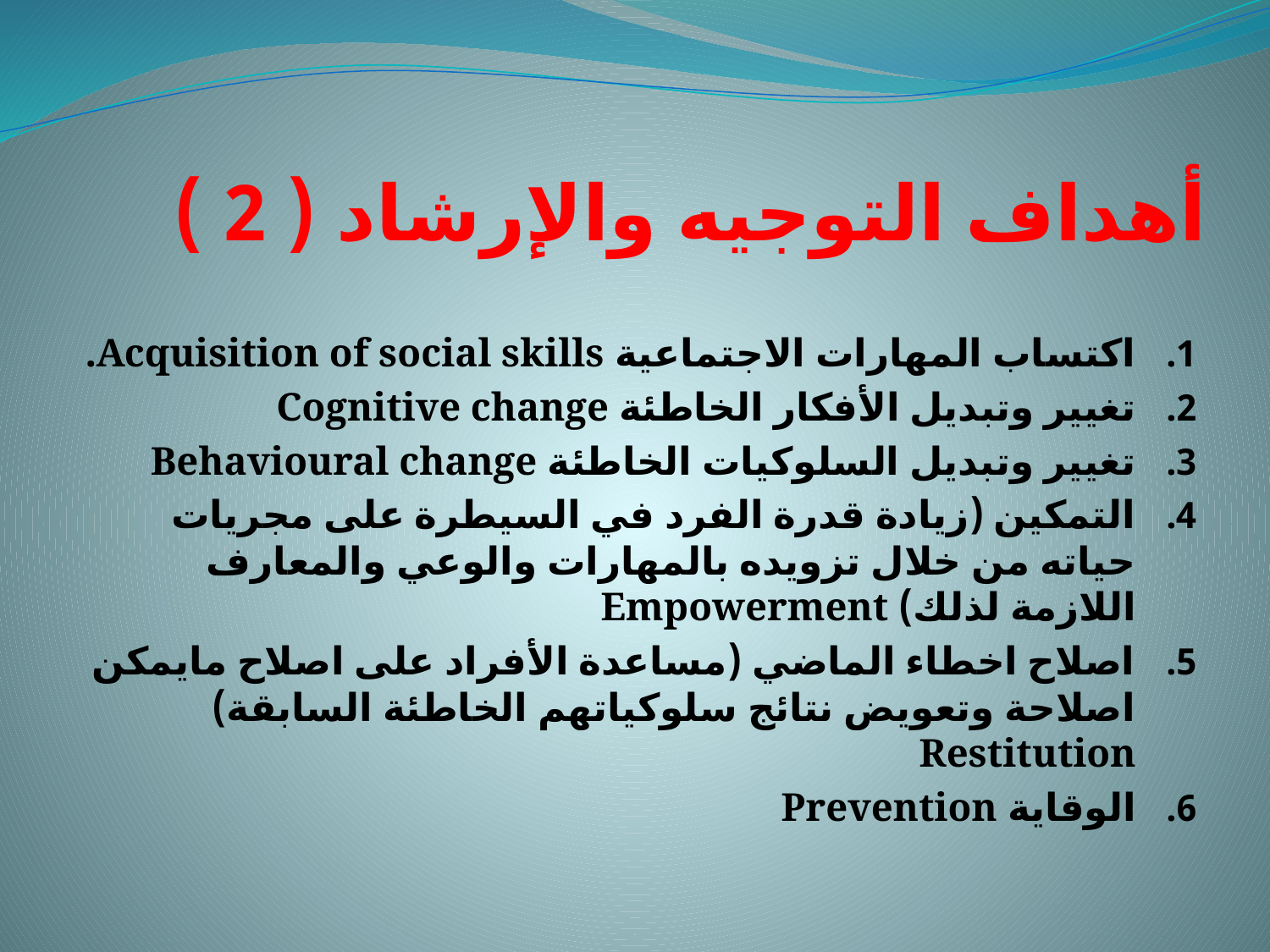

# أهداف التوجيه والإرشاد ( 2 )

اكتساب المهارات الاجتماعية Acquisition of social skills.
تغيير وتبديل الأفكار الخاطئة Cognitive change
تغيير وتبديل السلوكيات الخاطئة Behavioural change
التمكين (زيادة قدرة الفرد في السيطرة على مجريات حياته من خلال تزويده بالمهارات والوعي والمعارف اللازمة لذلك) Empowerment
اصلاح اخطاء الماضي (مساعدة الأفراد على اصلاح مايمكن اصلاحة وتعويض نتائج سلوكياتهم الخاطئة السابقة) Restitution
الوقاية Prevention